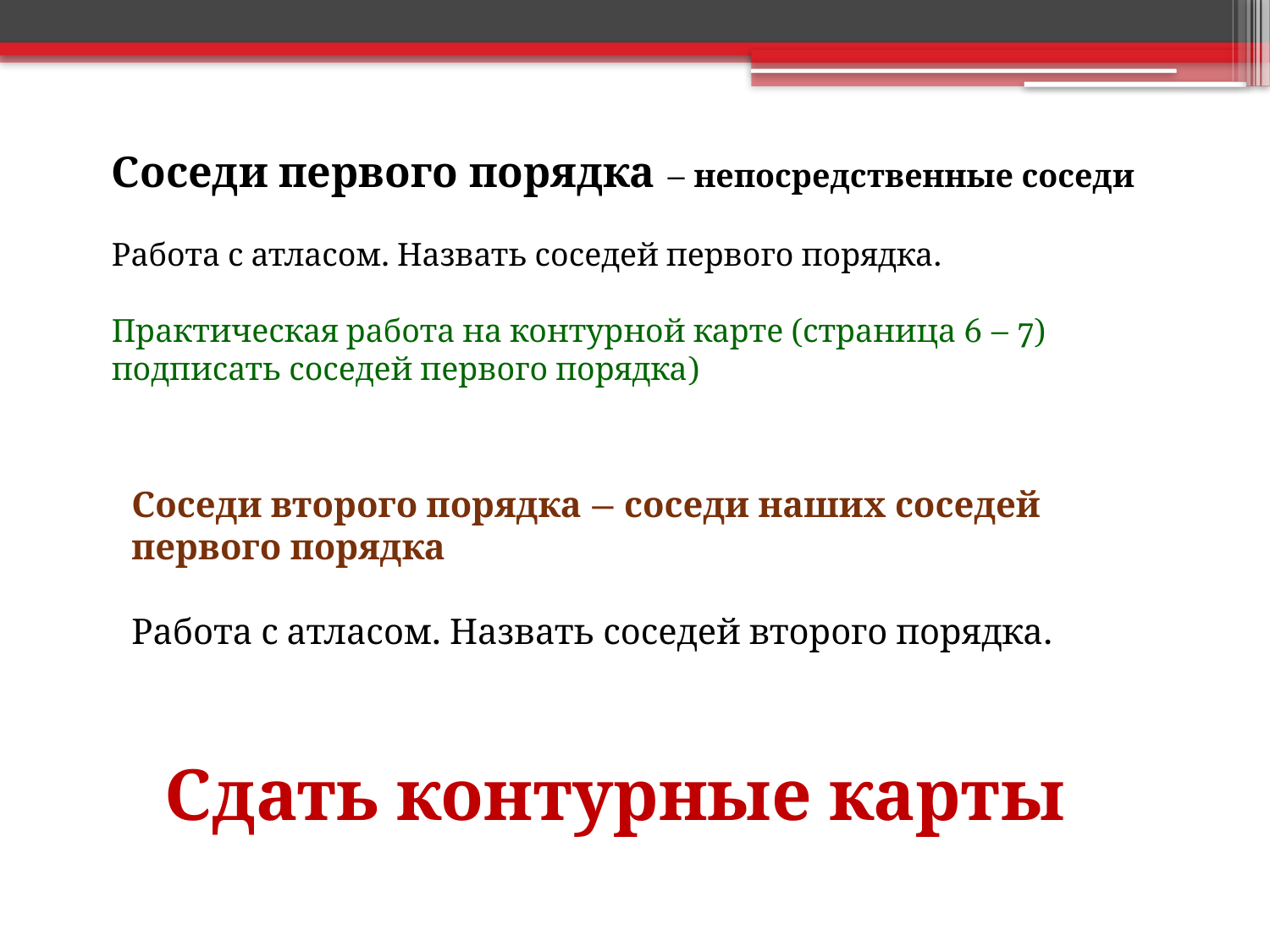

Соседи первого порядка – непосредственные соседи
Работа с атласом. Назвать соседей первого порядка.

Практическая работа на контурной карте (страница 6 – 7) подписать соседей первого порядка)
Соседи второго порядка – соседи наших соседей первого порядка

Работа с атласом. Назвать соседей второго порядка.

Сдать контурные карты